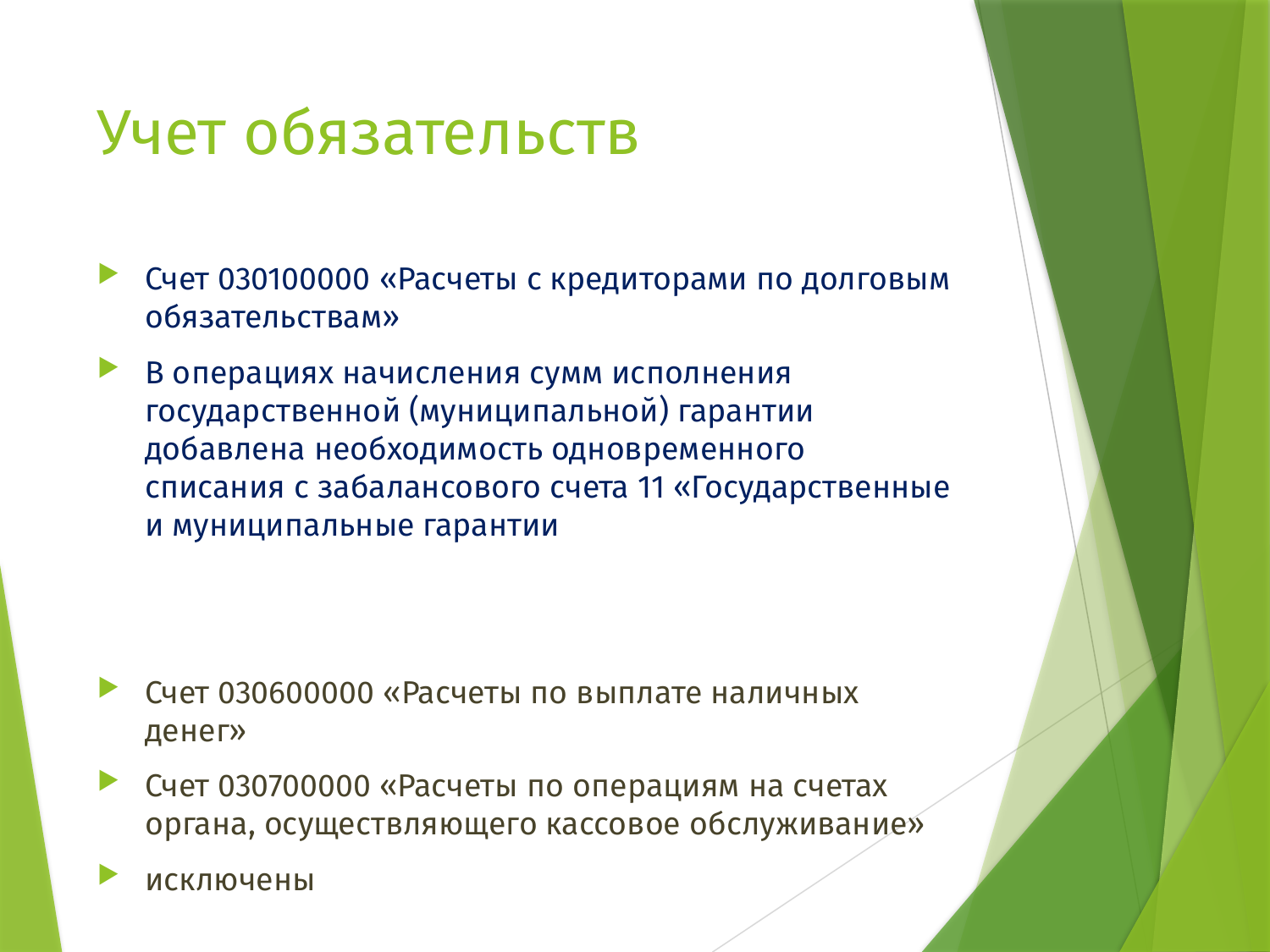

# Учет обязательств

Счет 030100000 «Расчеты с кредиторами по долговым обязательствам»
В операциях начисления сумм исполнения государственной (муниципальной) гарантии добавлена необходимость одновременного списания с забалансового счета 11 «Государственные и муниципальные гарантии

Счет 030600000 «Расчеты по выплате наличных денег»
Счет 030700000 «Расчеты по операциям на счетах органа, осуществляющего кассовое обслуживание»
исключены